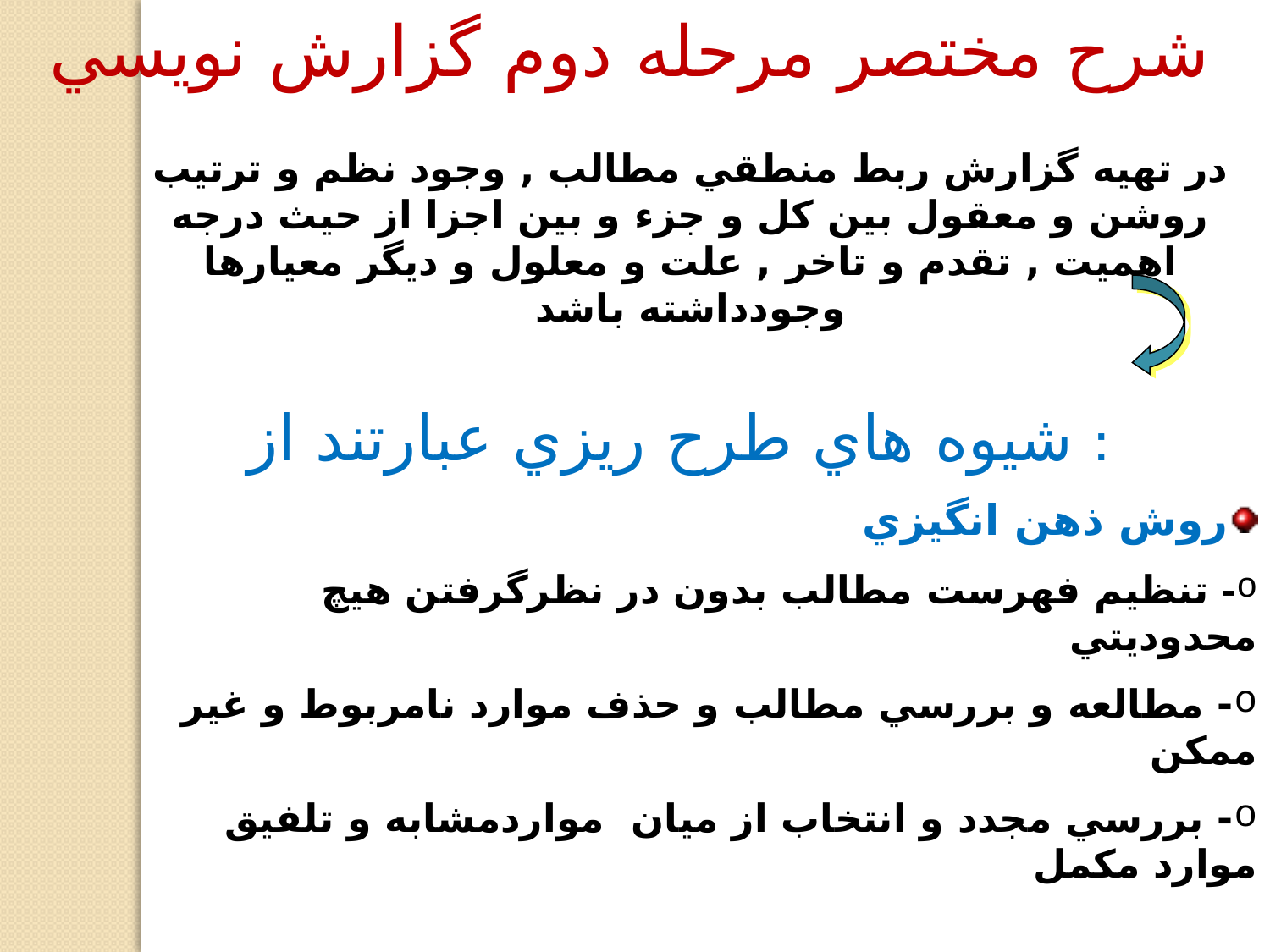

شرح مختصر مرحله دوم گزارش نويسي

در تهيه گزارش ربط منطقي مطالب , وجود نظم و ترتيب روشن و معقول بين كل و جزء و بين اجزا از حيث درجه اهميت , تقدم و تاخر , علت و معلول و ديگر معيارها وجودداشته باشد

شيوه هاي طرح ريزي عبارتند از :
روش ذهن انگيزي

- تنظيم فهرست مطالب بدون در نظرگرفتن هيچ محدوديتي

- مطالعه و بررسي مطالب و حذف موارد نامربوط و غير ممكن

- بررسي مجدد و انتخاب از ميان  مواردمشابه و تلفيق موارد مكمل